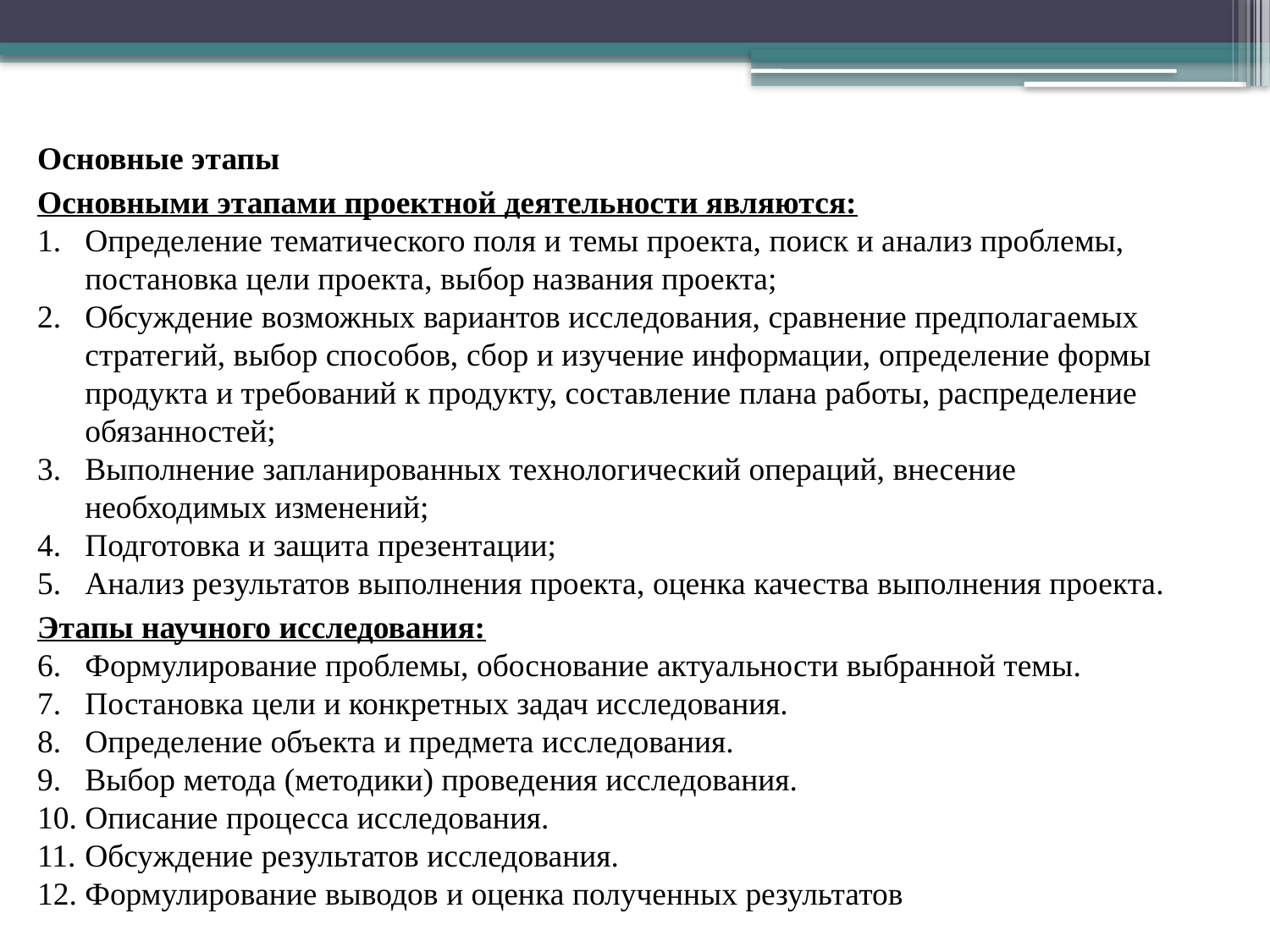

Основные этапы
Основными этапами проектной деятельности являются:
Определение тематического поля и темы проекта, поиск и анализ проблемы, постановка цели проекта, выбор названия проекта;
Обсуждение возможных вариантов исследования, сравнение предполагаемых стратегий, выбор способов, сбор и изучение информации, определение формы продукта и требований к продукту, составление плана работы, распределение обязанностей;
Выполнение запланированных технологический операций, внесение необходимых изменений;
Подготовка и защита презентации;
Анализ результатов выполнения проекта, оценка качества выполнения проекта.
Этапы научного исследования:
Формулирование проблемы, обоснование актуальности выбранной темы.
Постановка цели и конкретных задач исследования.
Определение объекта и предмета исследования.
Выбор метода (методики) проведения исследования.
Описание процесса исследования.
Обсуждение результатов исследования.
Формулирование выводов и оценка полученных результатов